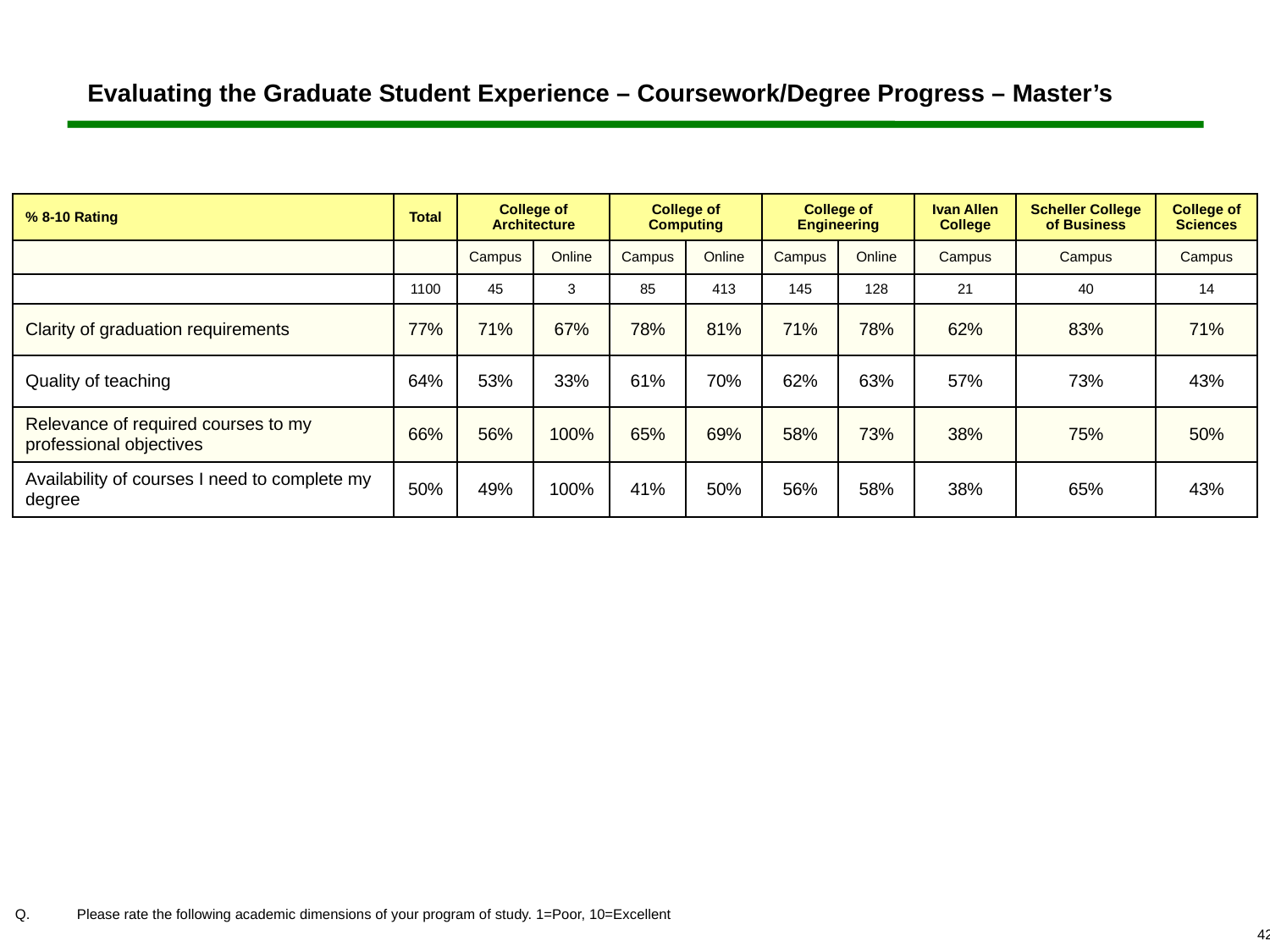

# Evaluating the Graduate Student Experience – Coursework/Degree Progress – Master’s
| % 8-10 Rating | Total | College of Architecture |  | College of Computing |  | College of Engineering |  | Ivan Allen College | Scheller College of Business | College of Sciences |
| --- | --- | --- | --- | --- | --- | --- | --- | --- | --- | --- |
|  |  | Campus | Online | Campus | Online | Campus | Online | Campus | Campus | Campus |
|  | 1100 | 45 | 3 | 85 | 413 | 145 | 128 | 21 | 40 | 14 |
| Clarity of graduation requirements | 77% | 71% | 67% | 78% | 81% | 71% | 78% | 62% | 83% | 71% |
| Quality of teaching | 64% | 53% | 33% | 61% | 70% | 62% | 63% | 57% | 73% | 43% |
| Relevance of required courses to my professional objectives | 66% | 56% | 100% | 65% | 69% | 58% | 73% | 38% | 75% | 50% |
| Availability of courses I need to complete my degree | 50% | 49% | 100% | 41% | 50% | 56% | 58% | 38% | 65% | 43% |
 	Please rate the following academic dimensions of your program of study. 1=Poor, 10=Excellent